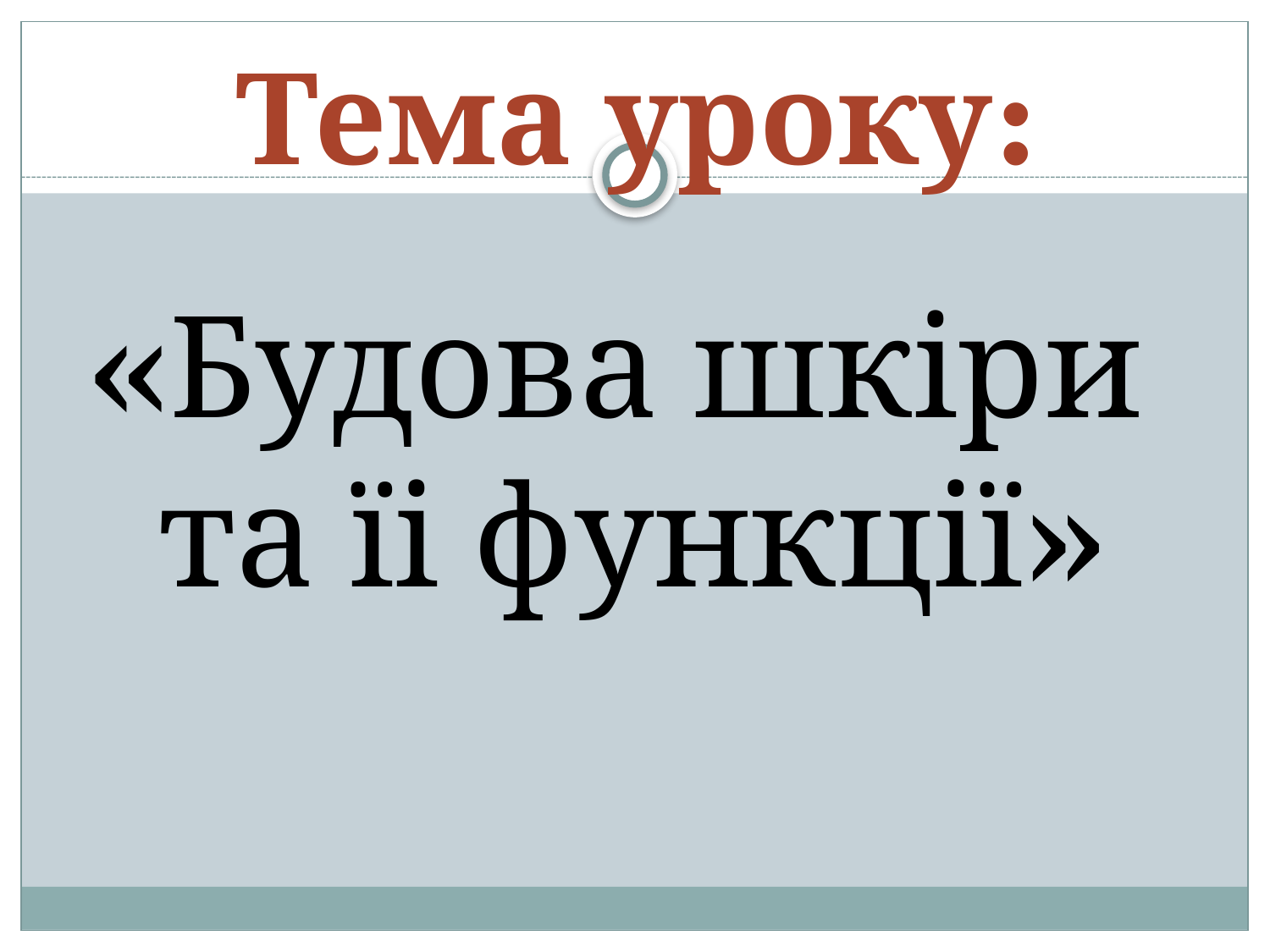

# Тема уроку:

«Будова шкіри  та їі функції»